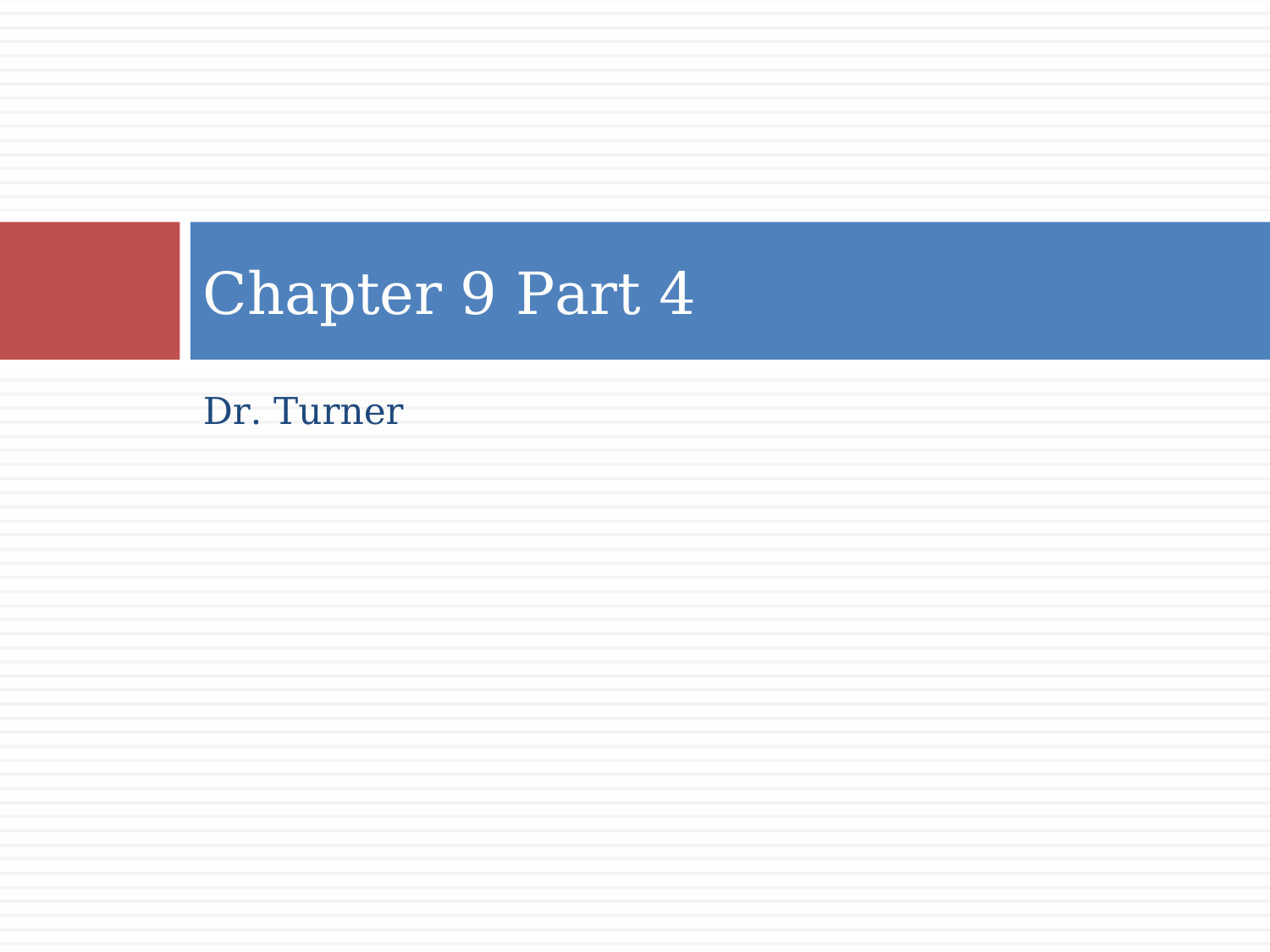

# Chapter 9 Part 4
Dr. Turner